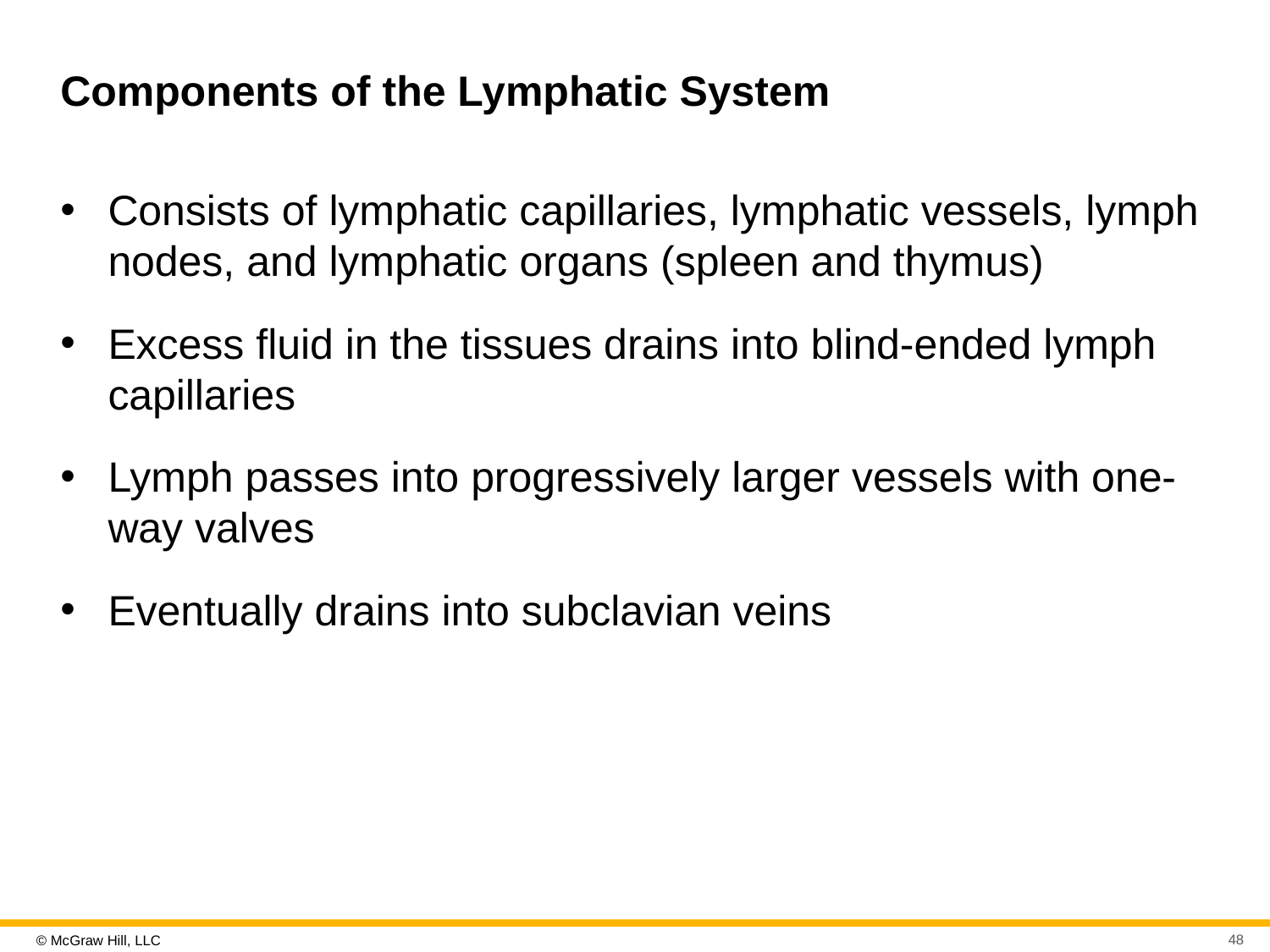

# Components of the Lymphatic System
Consists of lymphatic capillaries, lymphatic vessels, lymph nodes, and lymphatic organs (spleen and thymus)
Excess fluid in the tissues drains into blind-ended lymph capillaries
Lymph passes into progressively larger vessels with one-way valves
Eventually drains into subclavian veins
48